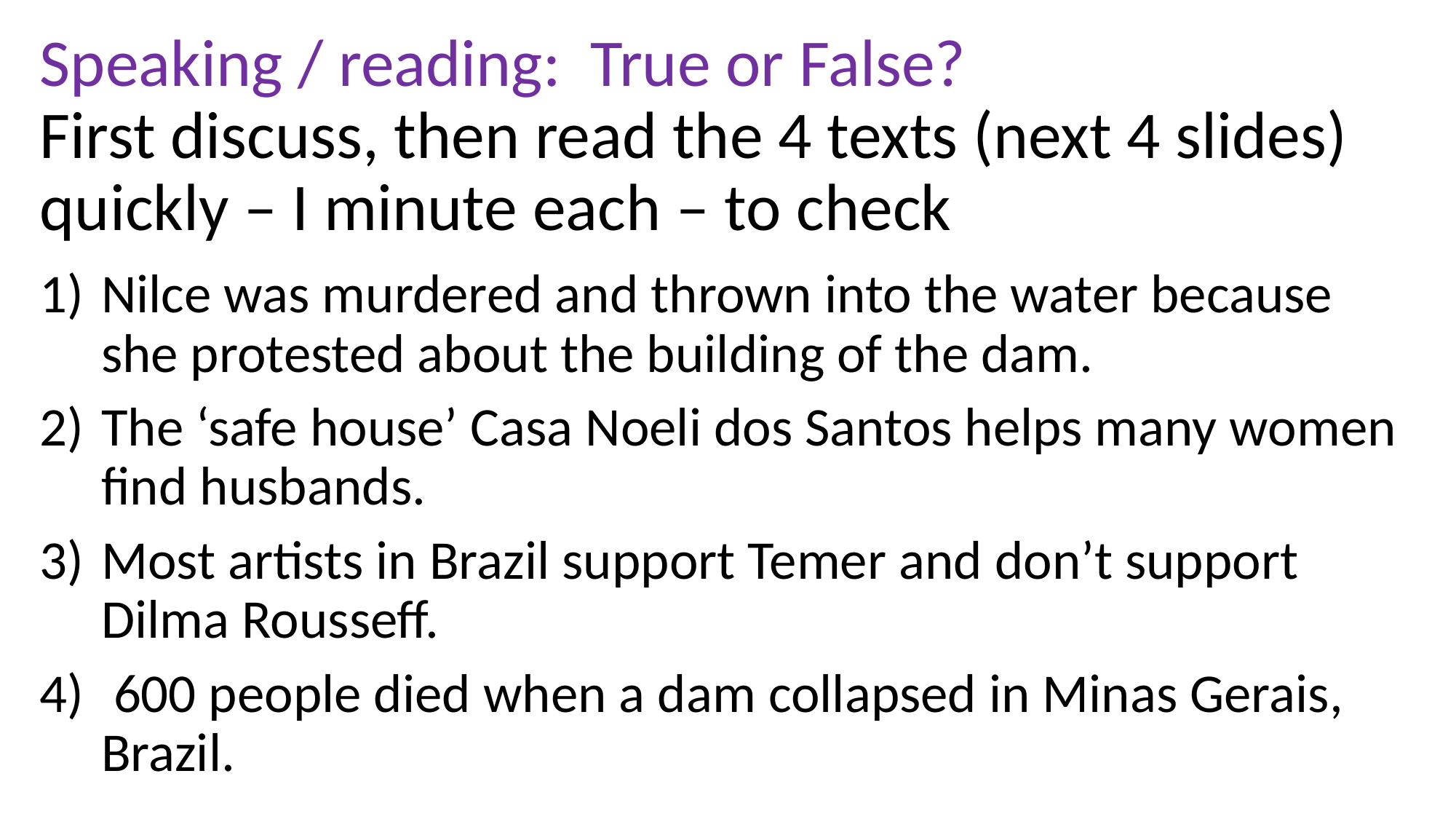

# Speaking / reading:  True or False? First discuss, then read the 4 texts (next 4 slides) quickly – I minute each – to check
Nilce was murdered and thrown into the water because she protested about the building of the dam.
The ‘safe house’ Casa Noeli dos Santos helps many women find husbands.
Most artists in Brazil support Temer and don’t support Dilma Rousseff.
 600 people died when a dam collapsed in Minas Gerais, Brazil.